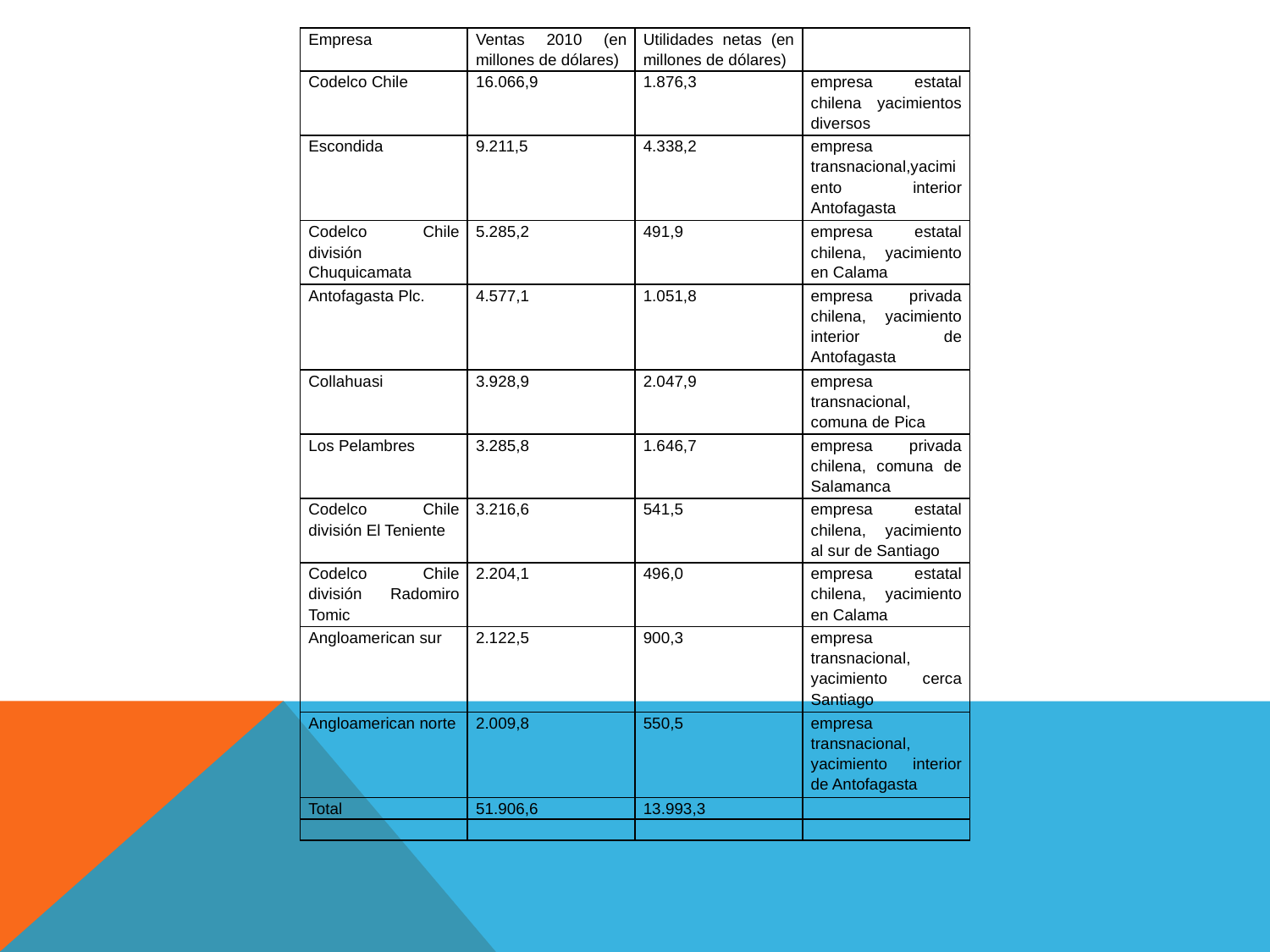

| Empresa | Ventas 2010 (en millones de dólares) | Utilidades netas (en millones de dólares) |  |
| --- | --- | --- | --- |
| Codelco Chile | 16.066,9 | 1.876,3 | empresa estatal chilena yacimientos diversos |
| Escondida | 9.211,5 | 4.338,2 | empresa transnacional,yacimiento interior Antofagasta |
| Codelco Chile división Chuquicamata | 5.285,2 | 491,9 | empresa estatal chilena, yacimiento en Calama |
| Antofagasta Plc. | 4.577,1 | 1.051,8 | empresa privada chilena, yacimiento interior de Antofagasta |
| Collahuasi | 3.928,9 | 2.047,9 | empresa transnacional, comuna de Pica |
| Los Pelambres | 3.285,8 | 1.646,7 | empresa privada chilena, comuna de Salamanca |
| Codelco Chile división El Teniente | 3.216,6 | 541,5 | empresa estatal chilena, yacimiento al sur de Santiago |
| Codelco Chile división Radomiro Tomic | 2.204,1 | 496,0 | empresa estatal chilena, yacimiento en Calama |
| Angloamerican sur | 2.122,5 | 900,3 | empresa transnacional, yacimiento cerca Santiago |
| Angloamerican norte | 2.009,8 | 550,5 | empresa transnacional, yacimiento interior de Antofagasta |
| Total | 51.906,6 | 13.993,3 |  |
|  |  |  |  |